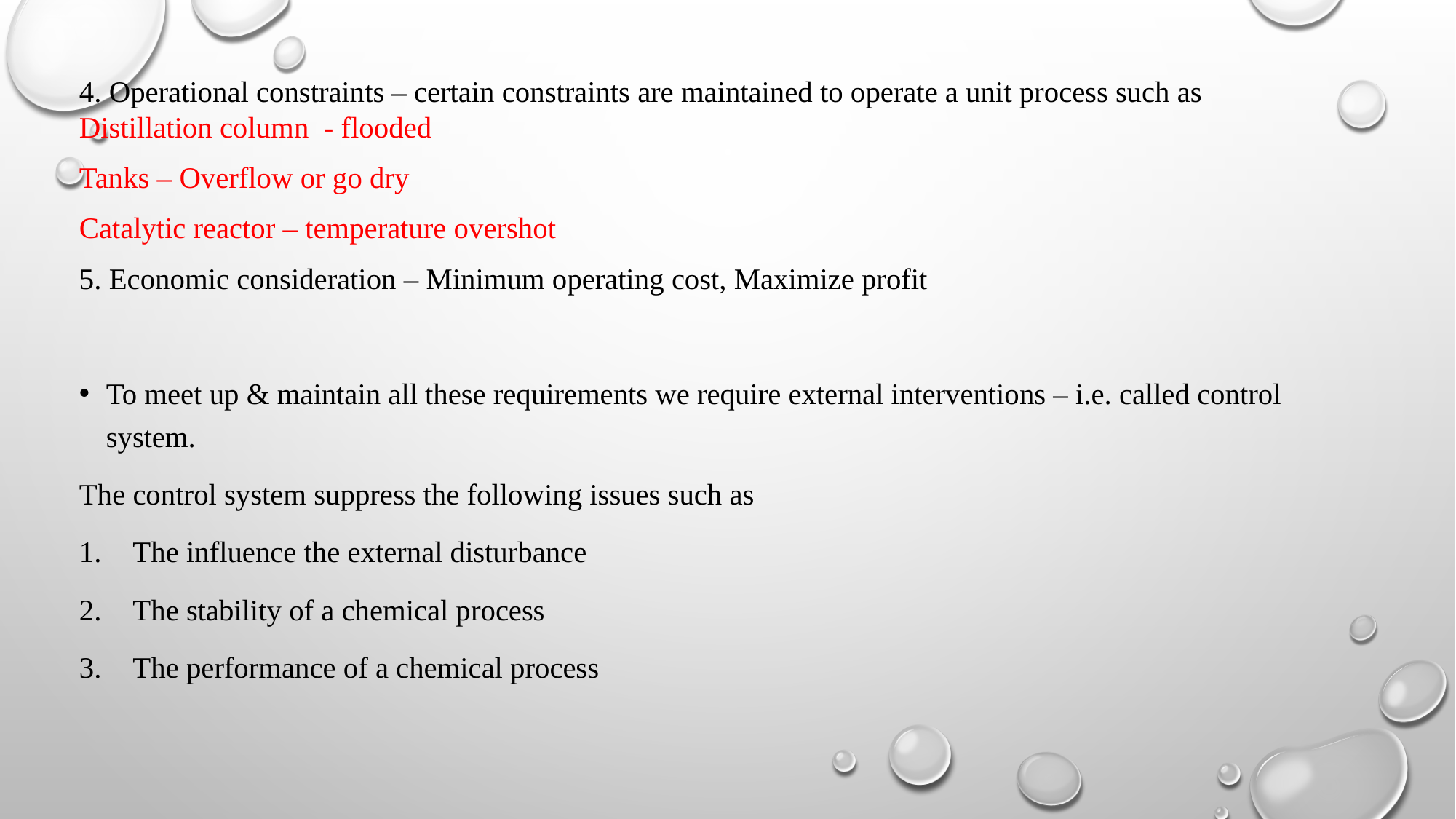

4. Operational constraints – certain constraints are maintained to operate a unit process such as            Distillation column  - flooded
Tanks – Overflow or go dry
Catalytic reactor – temperature overshot
5. Economic consideration – Minimum operating cost, Maximize profit

To meet up & maintain all these requirements we require external interventions – i.e. called control system.
The control system suppress the following issues such as
The influence the external disturbance
The stability of a chemical process
The performance of a chemical process